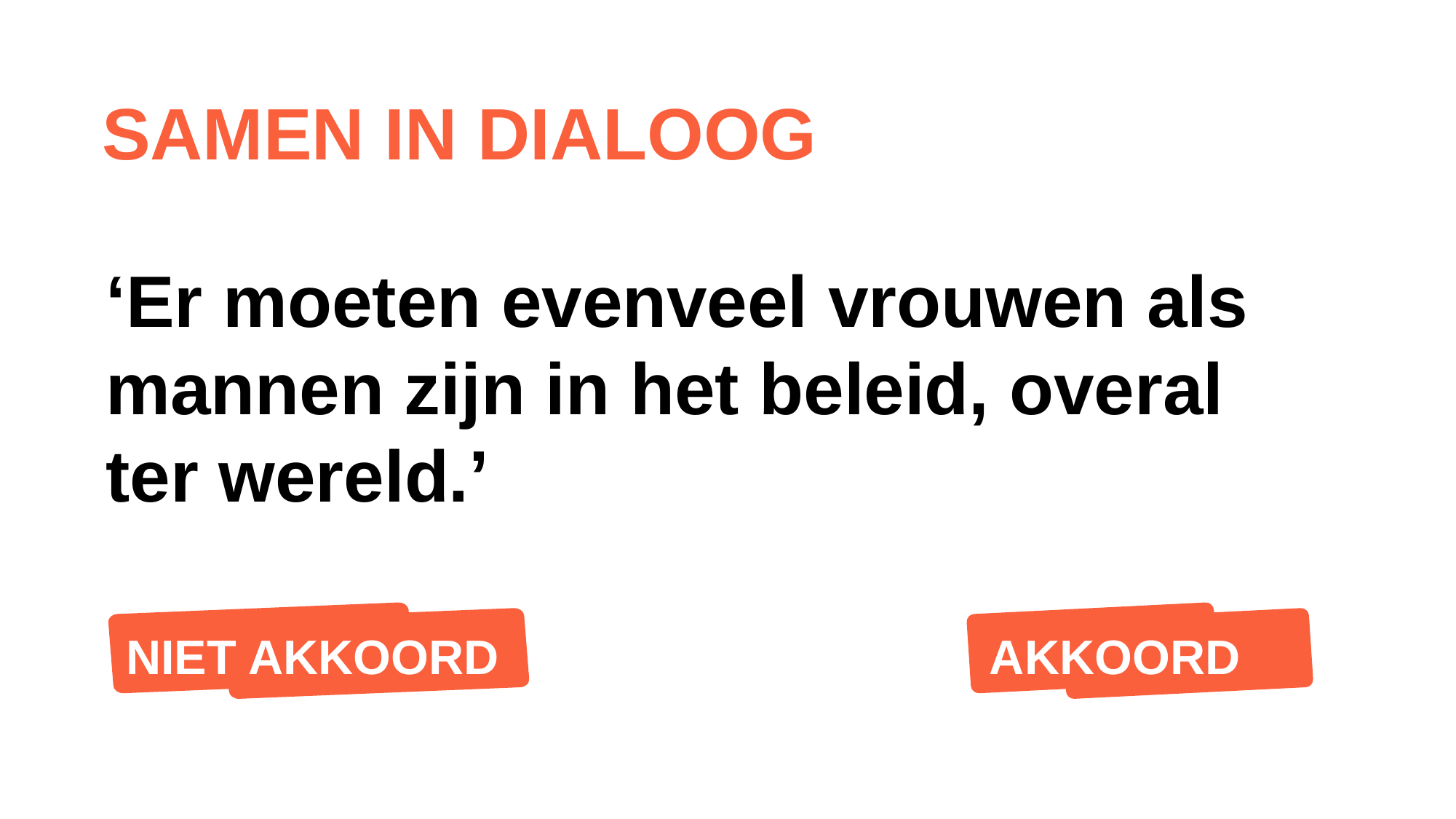

Samen in dialoog
‘Er moeten evenveel vrouwen als mannen zijn in het beleid, overal ter wereld.’

AKKOORD
NIET AKKOORD
AKKOORD
NIET AKKOORD